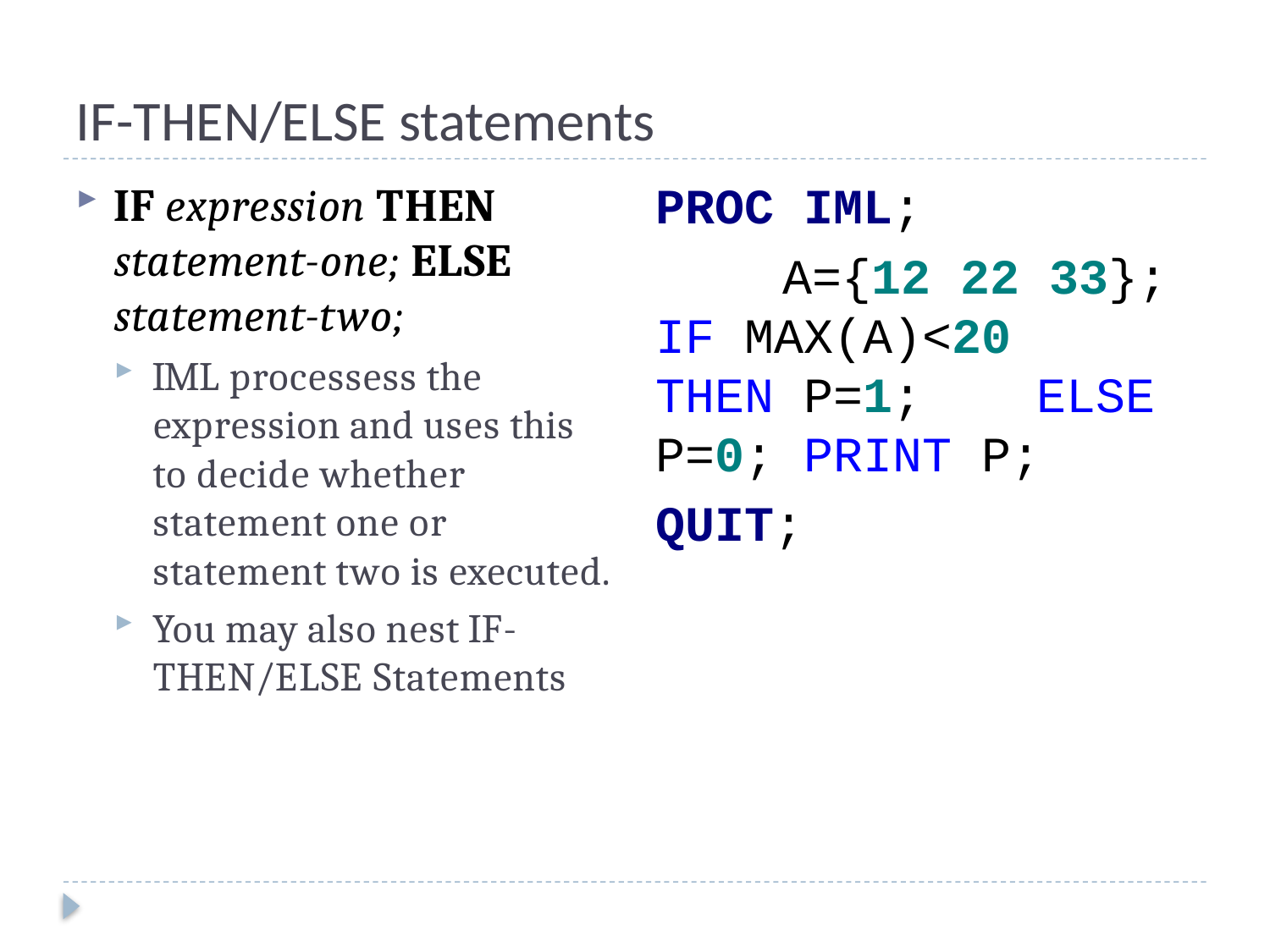

# IF-THEN/ELSE statements
PROC IML;
	A={12 22 33}; IF MAX(A)<20 	THEN P=1; 	ELSE P=0; PRINT P;
QUIT;
IF expression THEN statement-one; ELSE statement-two;
IML processess the expression and uses this to decide whether statement one or statement two is executed.
You may also nest IF-THEN/ELSE Statements